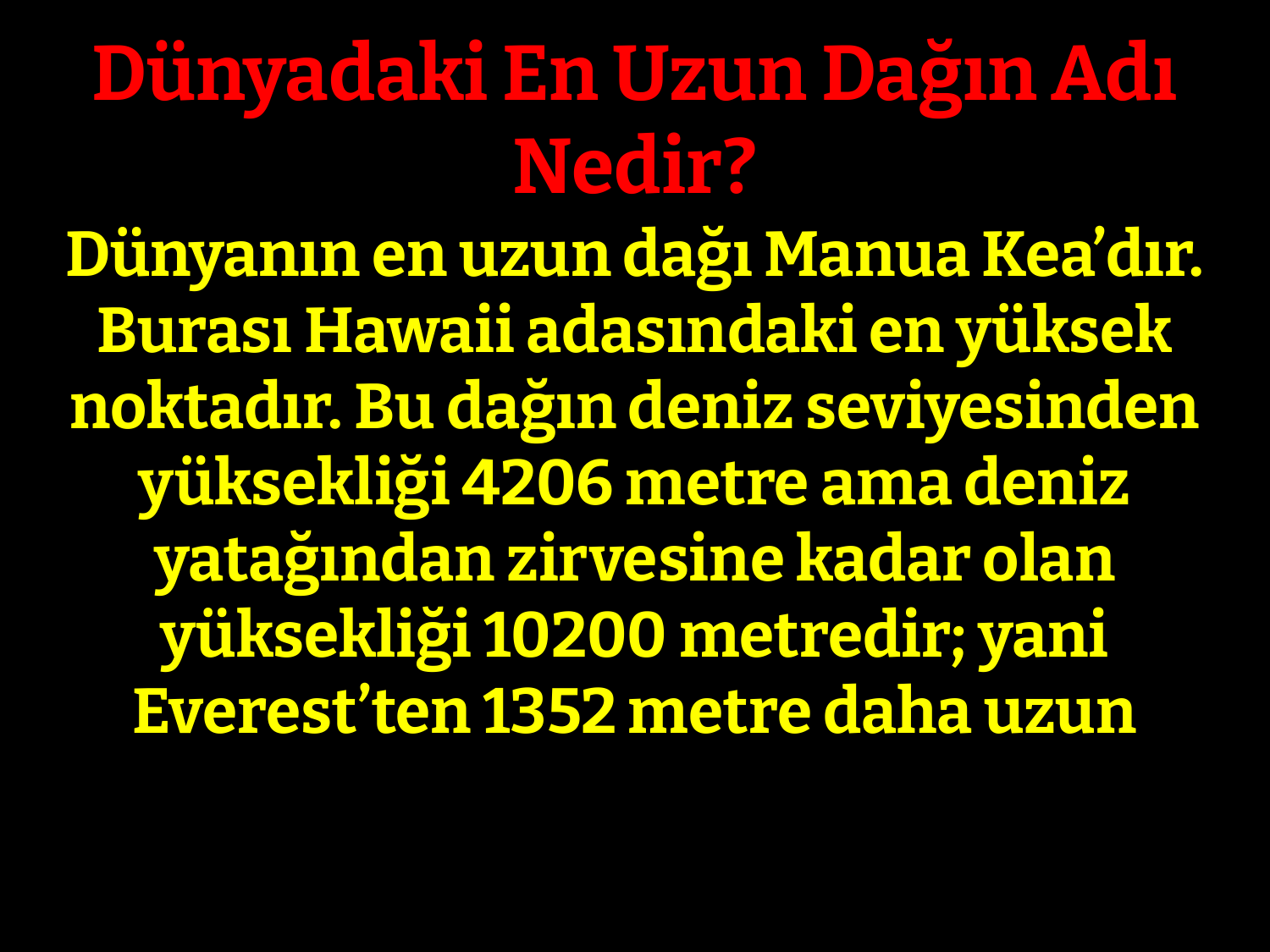

Dünyadaki En Uzun Dağın Adı Nedir?
Dünyanın en uzun dağı Manua Kea’dır. Burası Hawaii adasındaki en yüksek noktadır. Bu dağın deniz seviyesinden yüksekliği 4206 metre ama deniz yatağından zirvesine kadar olan yüksekliği 10200 metredir; yani Everest’ten 1352 metre daha uzun
#